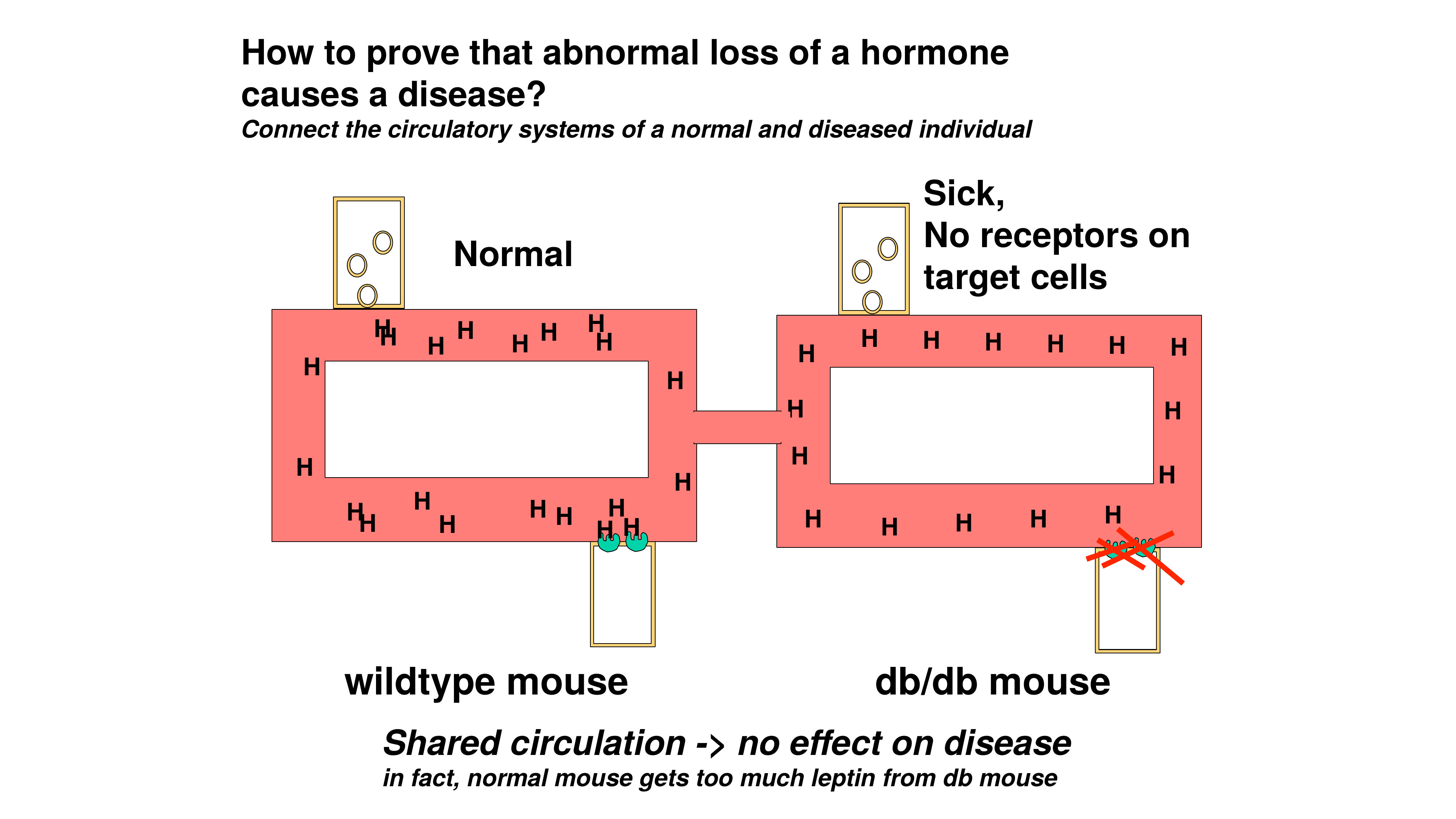

How to prove that abnormal loss of a hormone
causes a disease?
Connect the circulatory systems of a normal and diseased individual
Sick,
No receptors on target cells

Normal
H
H
H
H
H
H
H
H
H
H

H
H
H
H
H
H
H
H
H
H
H
H

H
H

H
H
H
H
H
H
H
H
H
H
H
H
H

wildtype mouse
db/db mouse
Shared circulation -> no effect on disease
in fact, normal mouse gets too much leptin from db mouse